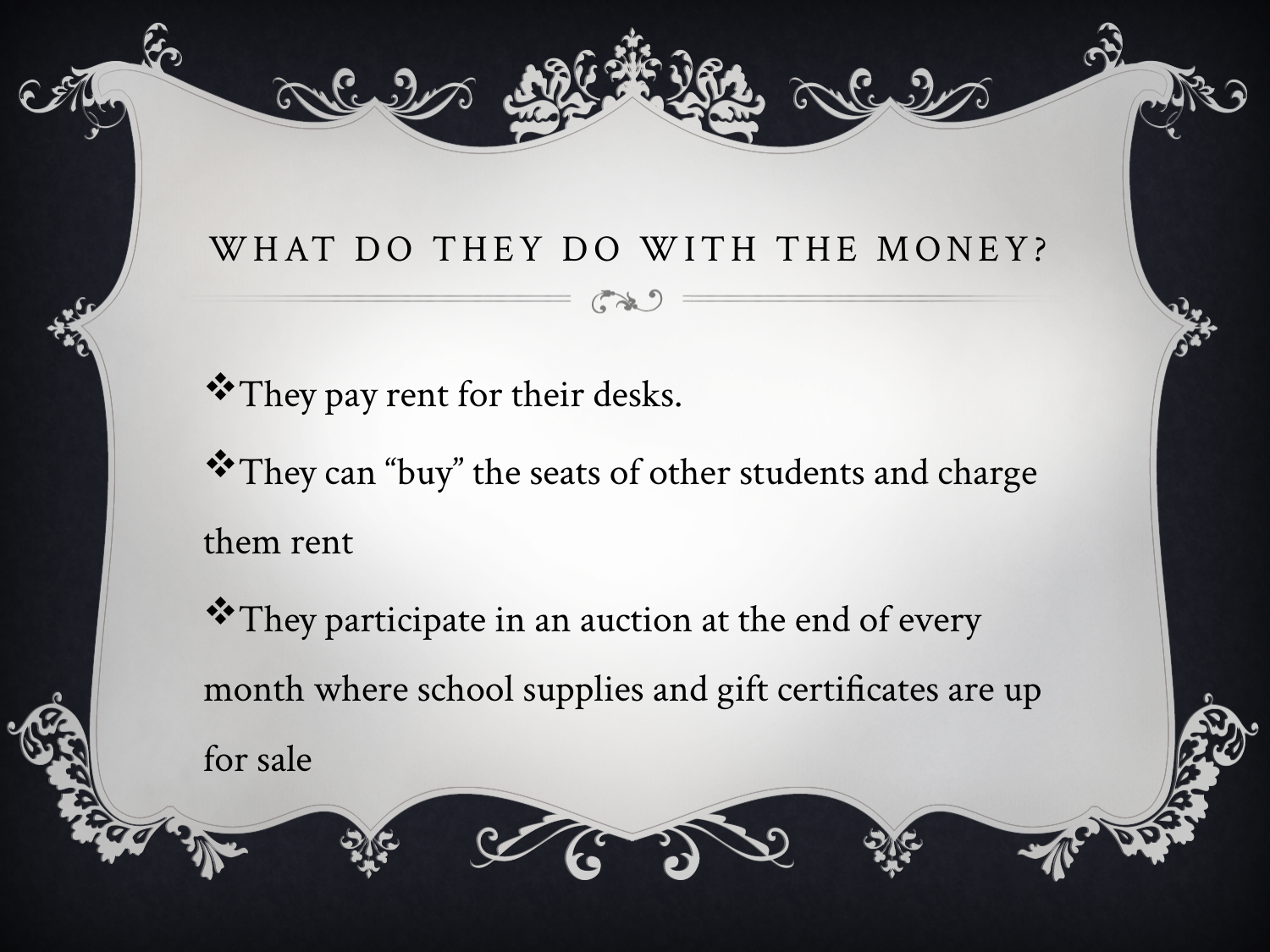

# What do they do with the money?
They pay rent for their desks.
They can “buy” the seats of other students and charge them rent
They participate in an auction at the end of every month where school supplies and gift certificates are up for sale